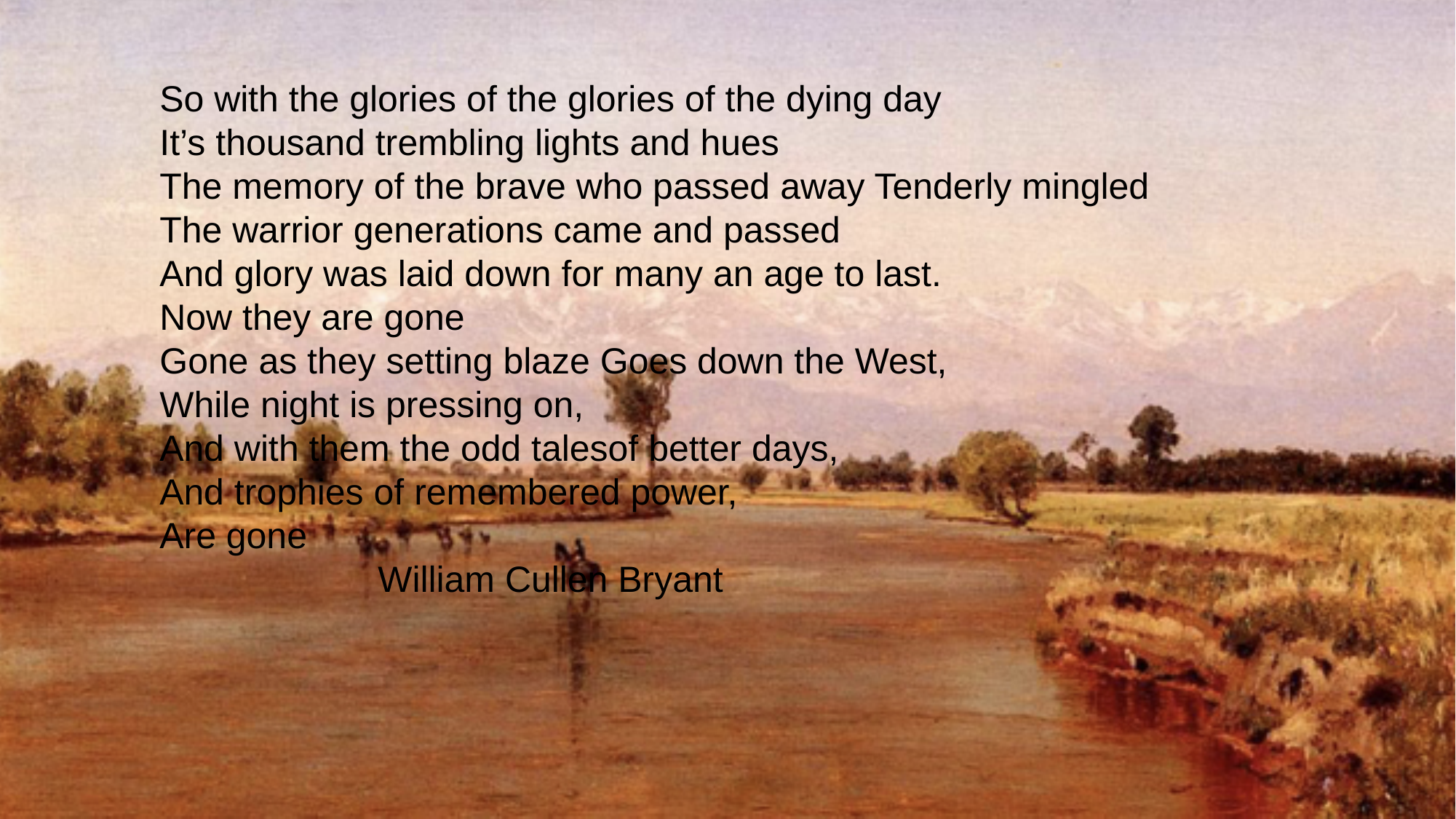

So with the glories of the glories of the dying day
It’s thousand trembling lights and hues
The memory of the brave who passed away Tenderly mingled
The warrior generations came and passed
And glory was laid down for many an age to last.
Now they are gone
Gone as they setting blaze Goes down the West,
While night is pressing on,
And with them the odd talesof better days,
And trophies of remembered power,
Are gone
		William Cullen Bryant